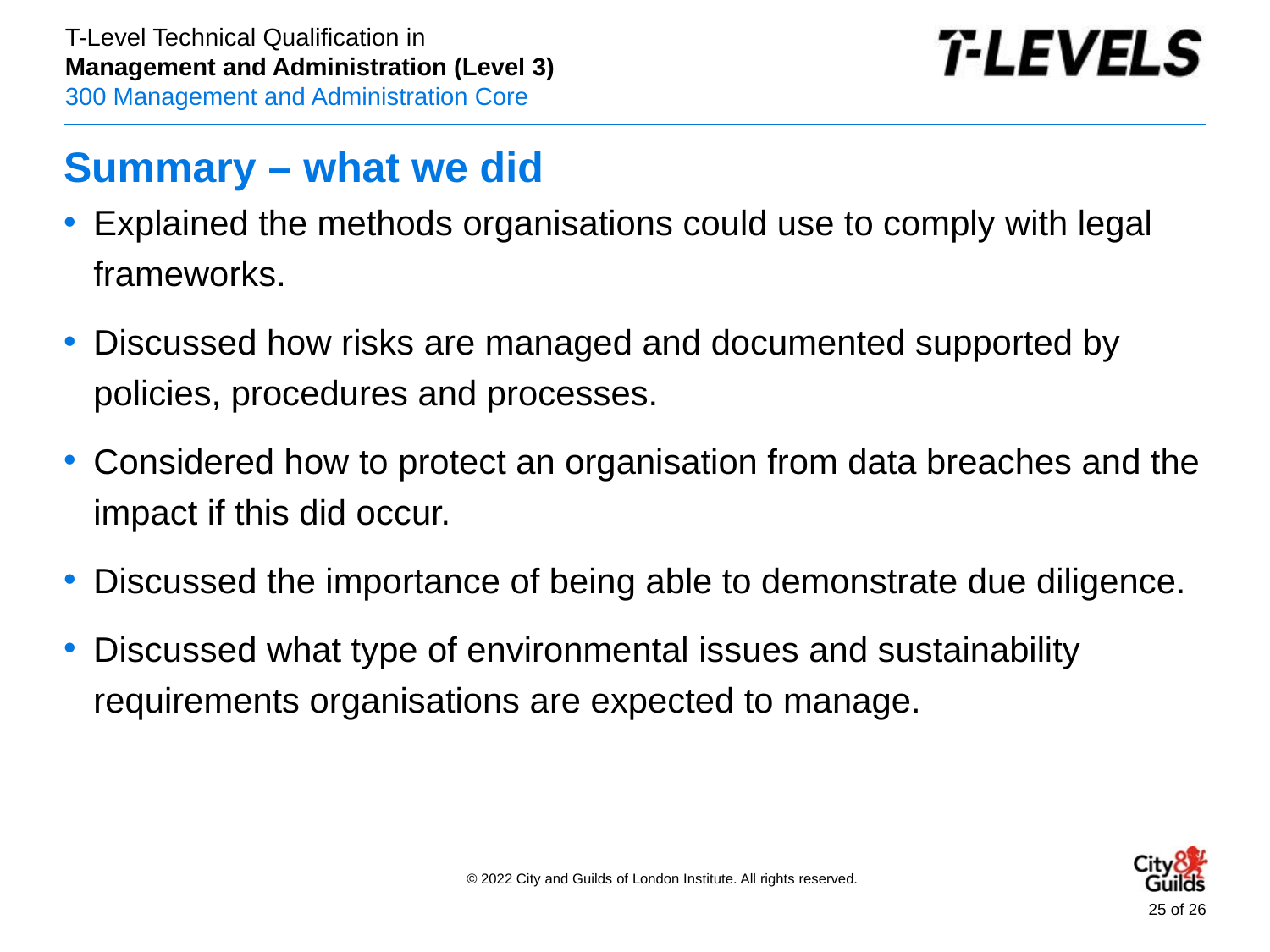

Explained the methods organisations could use to comply with legal frameworks.
Discussed how risks are managed and documented supported by policies, procedures and processes.
Considered how to protect an organisation from data breaches and the impact if this did occur.
Discussed the importance of being able to demonstrate due diligence.
Discussed what type of environmental issues and sustainability requirements organisations are expected to manage.

# Summary – what we did